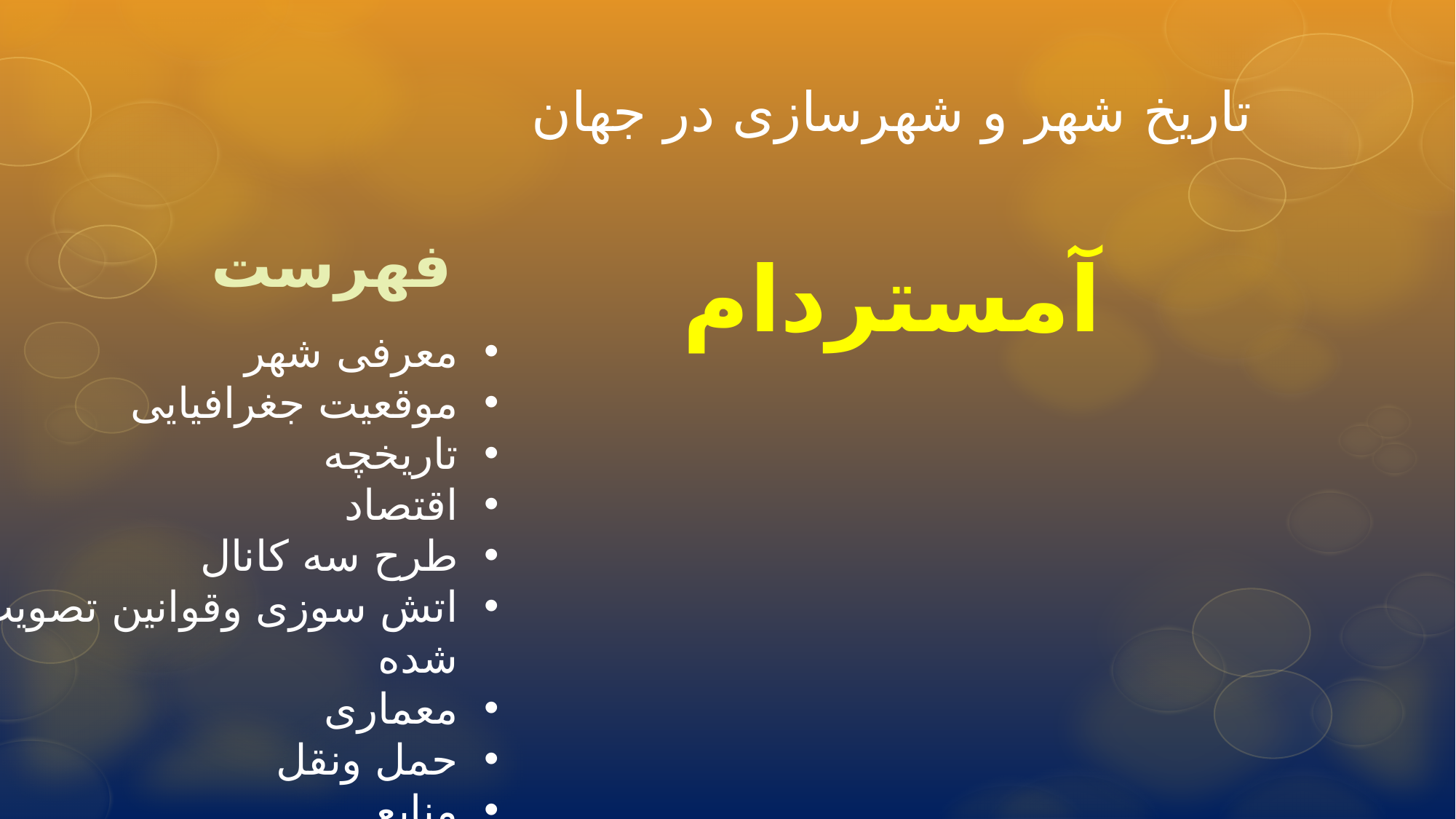

تاریخ شهر و شهرسازی در جهان

آمستردام
فهرست
معرفی شهر
موقعیت جغرافیایی
تاریخچه
اقتصاد
طرح سه کانال
اتش سوزی وقوانین تصویب شده
معماری
حمل ونقل
منابع